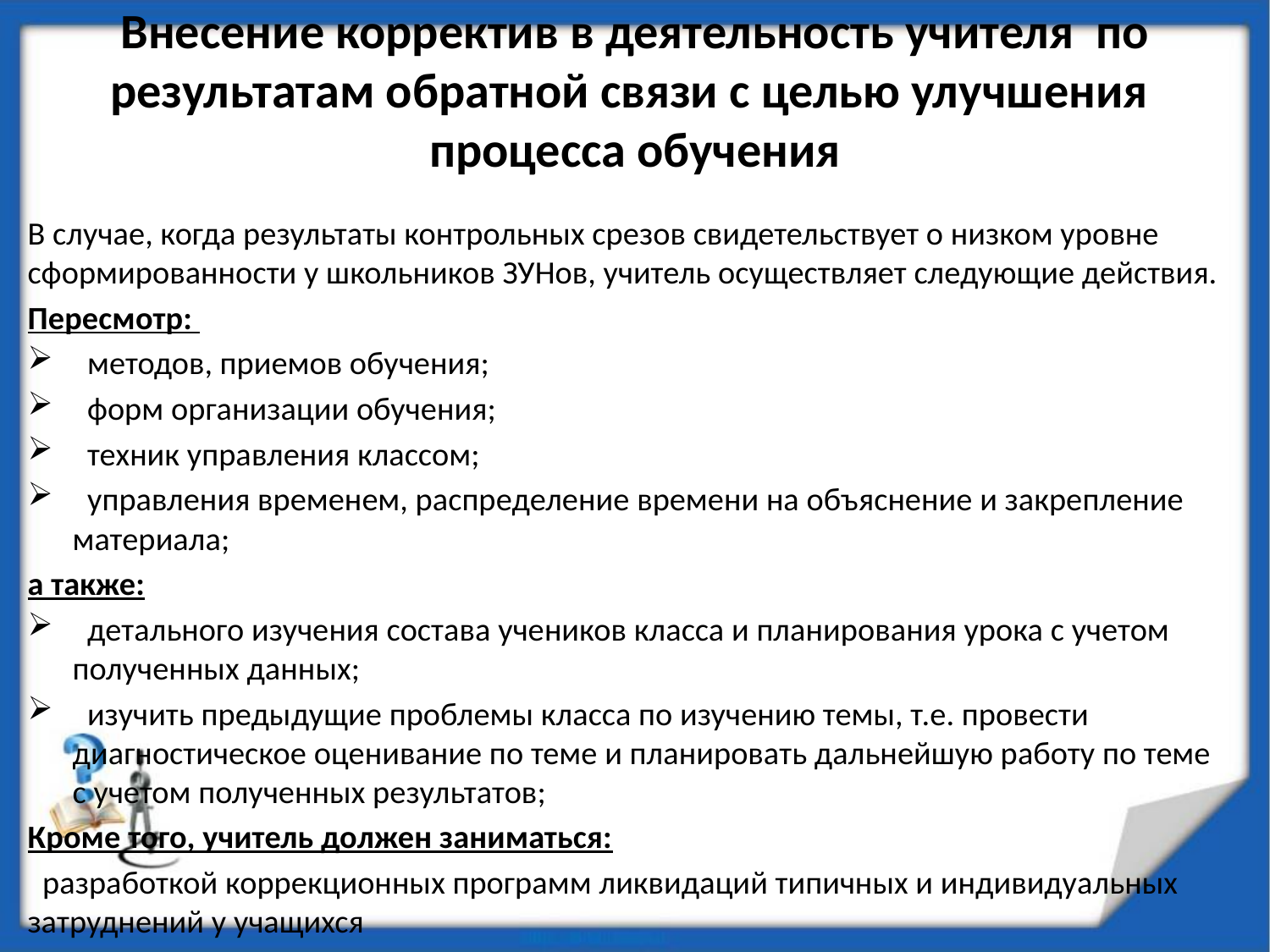

# Внесение корректив в деятельность учителя  по результатам обратной связи с целью улучшения  процесса обучения
В случае, когда результаты контрольных срезов свидетельствует о низком уровне сформированности у школьников ЗУНов, учитель осуществляет следующие действия.
Пересмотр:
  методов, приемов обучения;
  форм организации обучения;
  техник управления классом;
  управления временем, распределение времени на объяснение и закрепление материала;
а также:
  детального изучения состава учеников класса и планирования урока с учетом полученных данных;
  изучить предыдущие проблемы класса по изучению темы, т.е. провести диагностическое оценивание по теме и планировать дальнейшую работу по теме с учетом полученных результатов;
Кроме того, учитель должен заниматься:
  разработкой коррекционных программ ликвидаций типичных и индивидуальных затруднений у учащихся